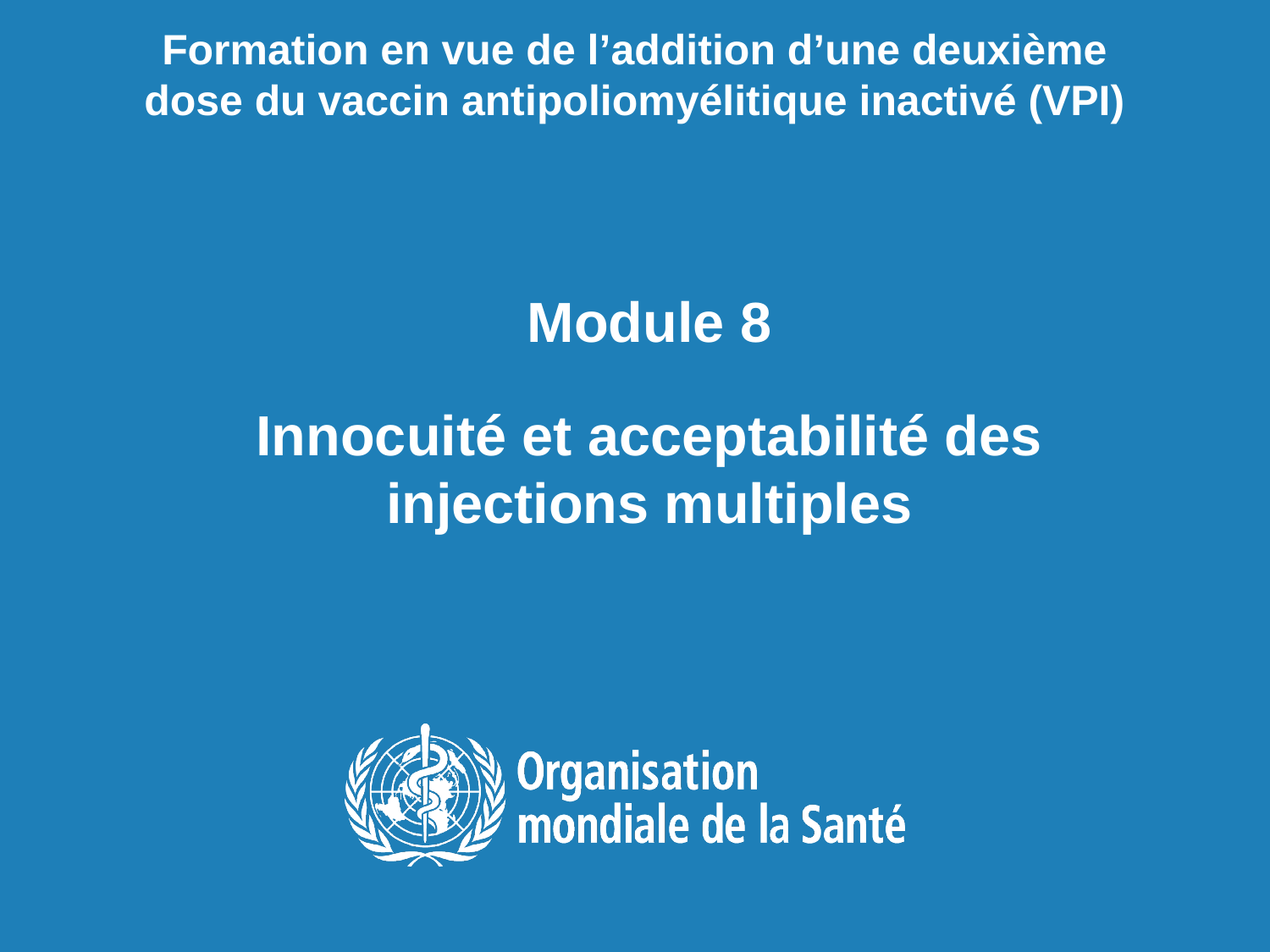

Formation en vue de l’addition d’une deuxième dose du vaccin antipoliomyélitique inactivé (VPI)
Module 8
Innocuité et acceptabilité des injections multiples